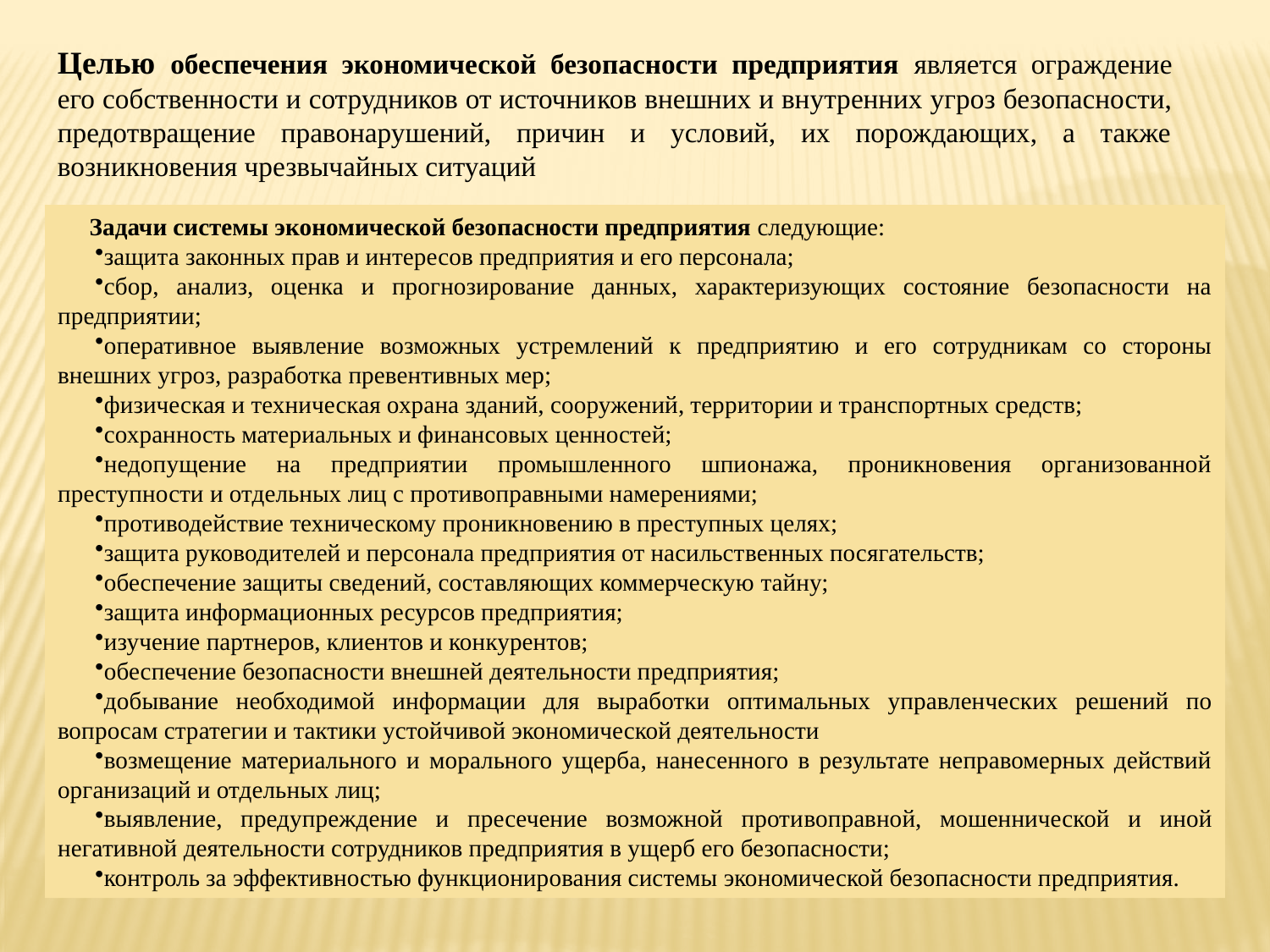

Целью обеспечения экономической безопасности предприятия является ограждение его собственности и сотрудников от источни­ков внешних и внутренних угроз безопасности, предотвращение правонарушений, причин и условий, их порождающих, а также возникновения чрезвычайных ситуаций
Задачи системы экономической безопасности предприятия сле­дующие:
защита законных прав и интересов предприятия и его персонала;
сбор, анализ, оценка и прогнозирование данных, характеризующих состояние безопасности на предприятии;
оперативное выявление возможных устремлений к предприятию и его сотрудникам со стороны внешних угроз, разработка превентивных мер;
физическая и техническая охрана зданий, сооружений, терри­тории и транспортных средств;
сохранность материальных и финансовых ценностей;
недопущение на предприятии промышленного шпионажа, проникновения организованной преступности и отдельных лиц с противоправными намерениями;
противодействие техническому проникновению в преступных целях;
защита руководителей и персонала предприятия от насильст­венных посягательств;
обеспечение защиты сведений, составляющих коммерческую тайну;
защита информационных ресурсов предприятия;
изучение партнеров, клиентов и конкурентов;
обеспечение безопасности внешней деятельности предприятия;
добывание необходимой информации для выработки опти­мальных управленческих решений по вопросам стратегии и тактики устойчивой экономической деятельности
возмещение материального и морального ущерба, нанесенного в результате неправомерных действий организаций и отдель­ных лиц;
выявление, предупреждение и пресечение возможной проти­воправной, мошеннической и иной негативной деятельности сотрудников предприятия в ущерб его безопасности;
контроль за эффективностью функционирования системы экономической безопасности предприятия.